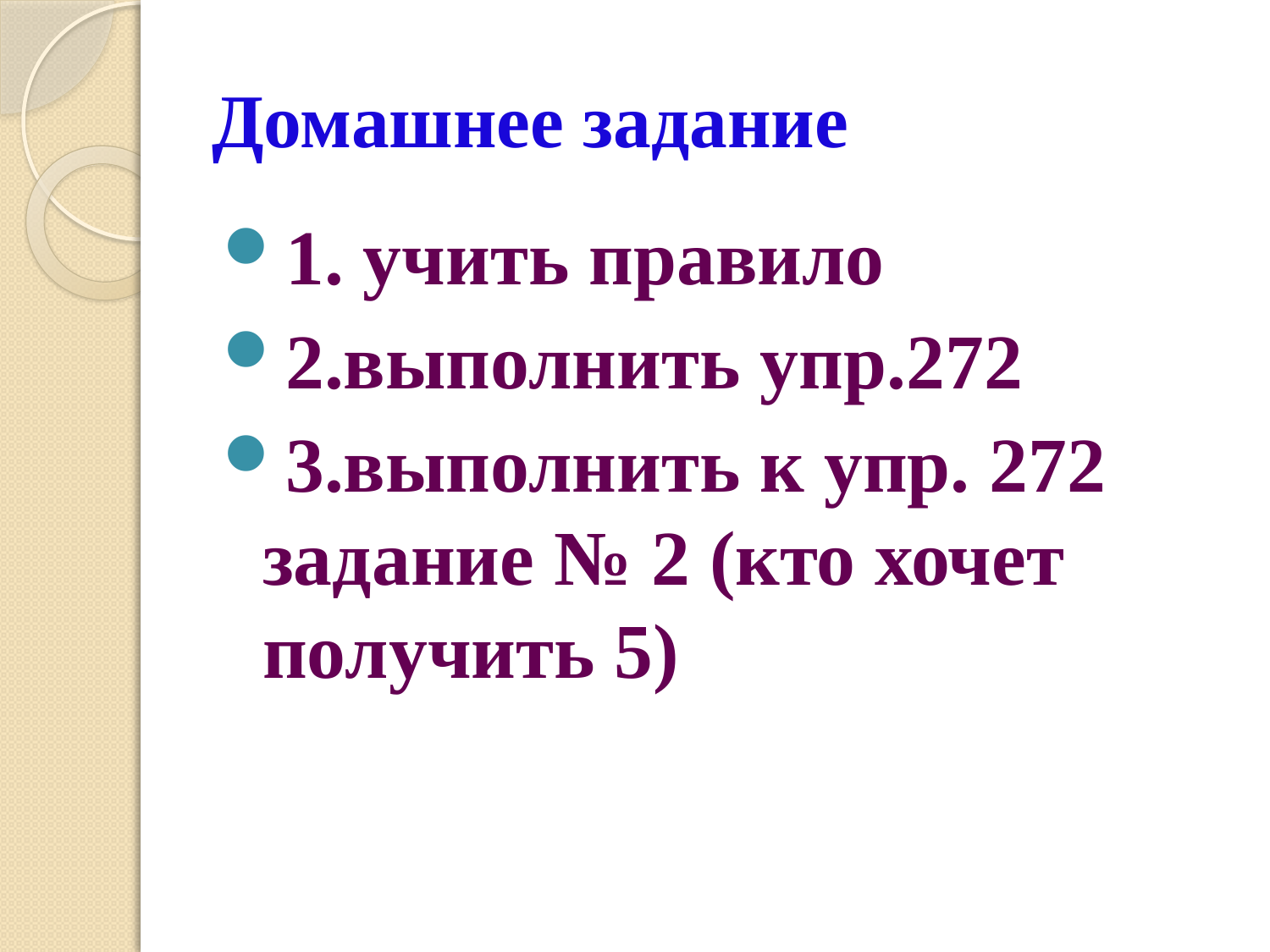

Домашнее задание
1. учить правило
2.выполнить упр.272
3.выполнить к упр. 272 задание № 2 (кто хочет получить 5)